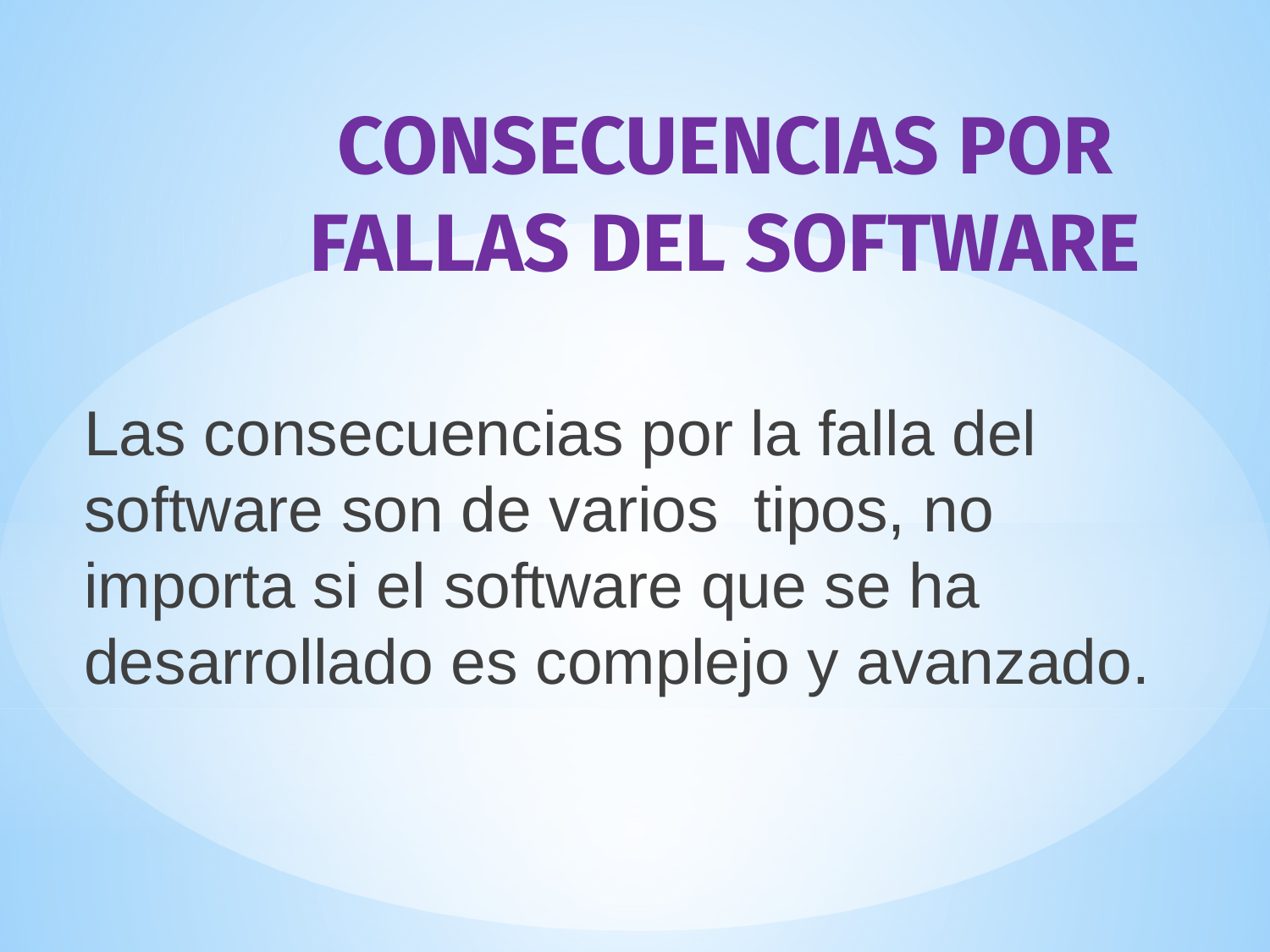

# CONSECUENCIAS POR FALLAS DEL SOFTWARE
Las consecuencias por la falla del software son de varios  tipos, no importa si el software que se ha desarrollado es complejo y avanzado.